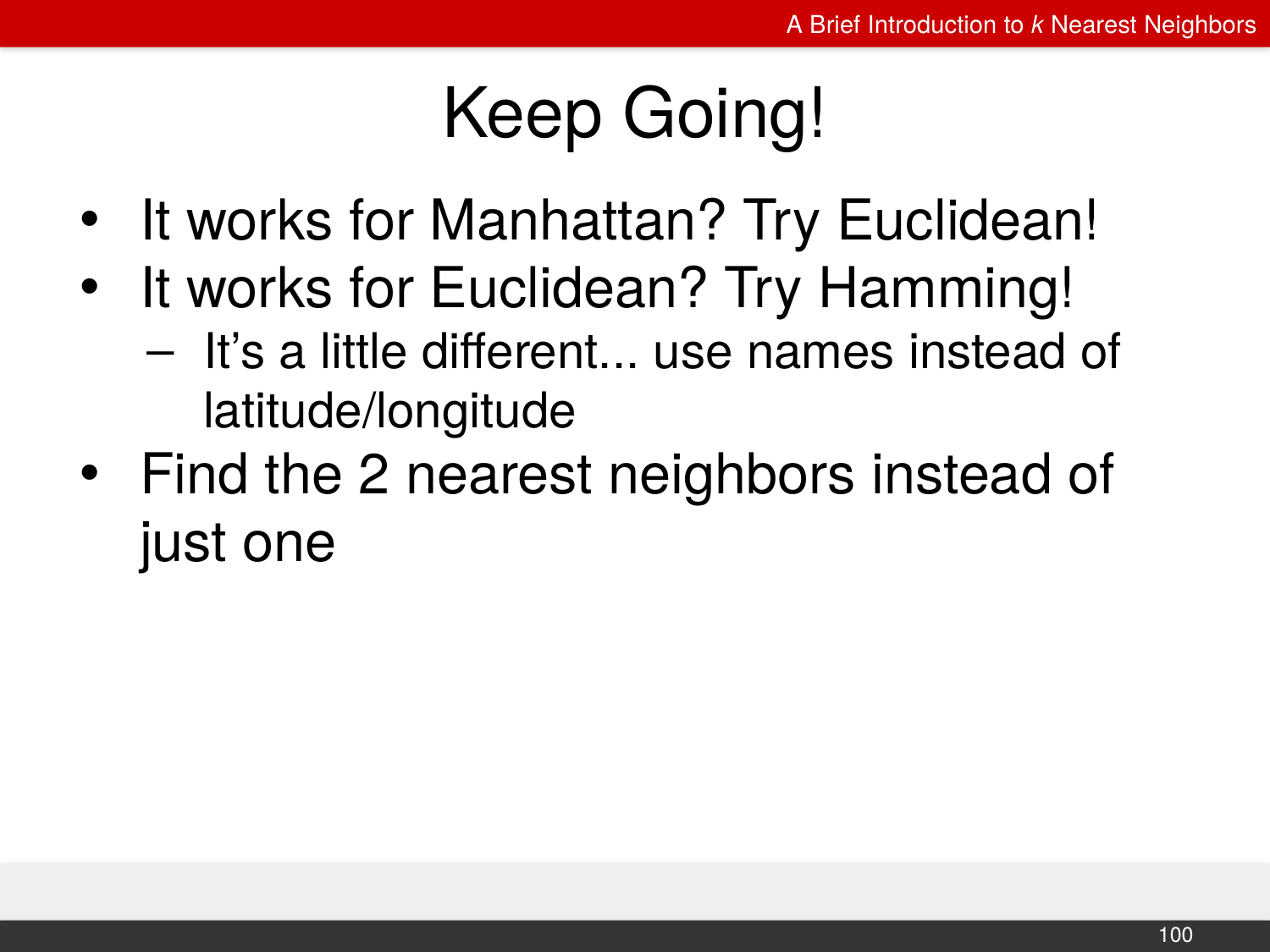

# Keep Going!
It works for Manhattan? Try Euclidean!
It works for Euclidean? Try Hamming!
It’s a little different... use names instead of latitude/longitude
Find the 2 nearest neighbors instead of just one
100